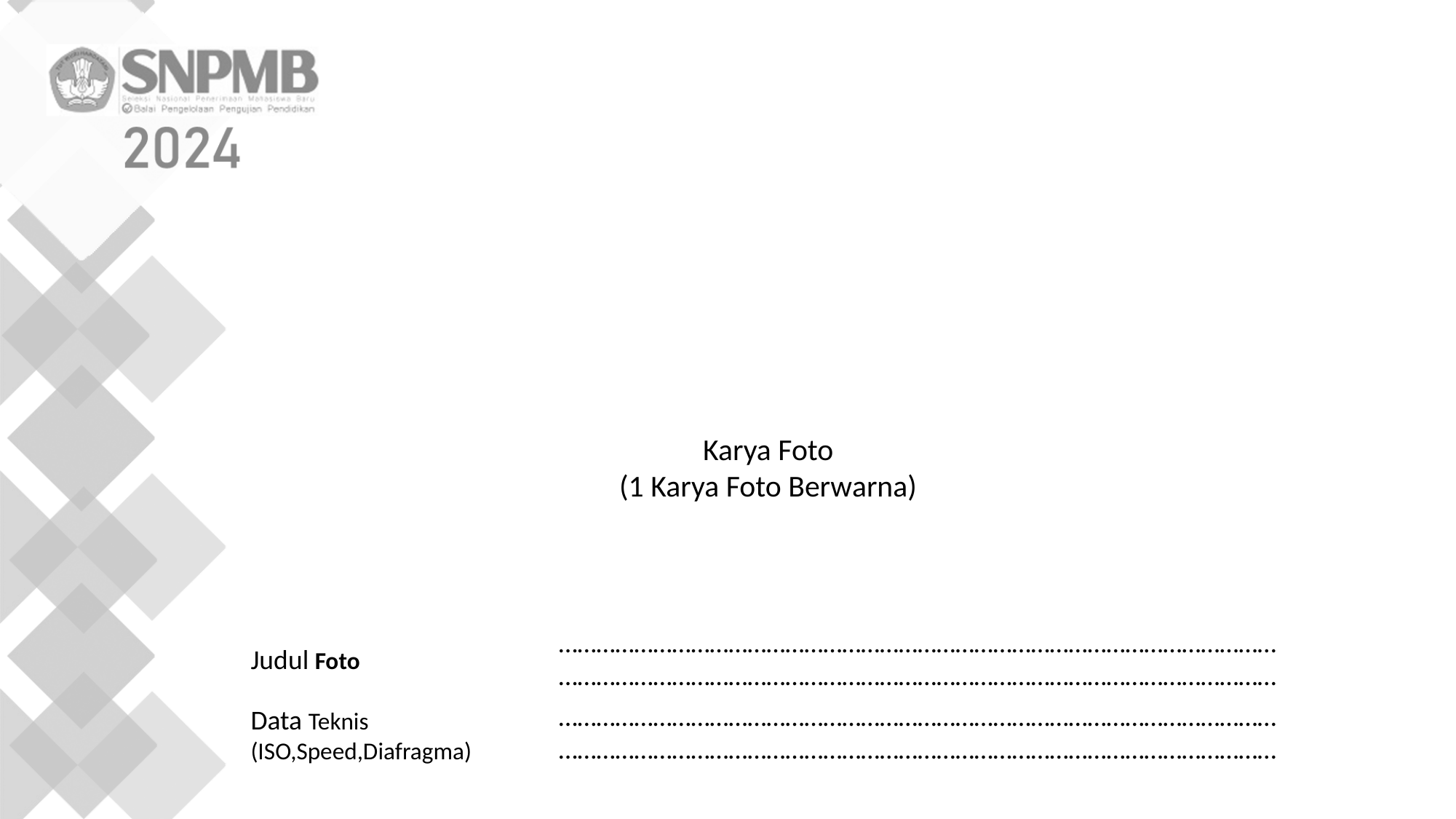

Karya Foto
(1 Karya Foto Berwarna)
…………………………………………………………………………………………………………………………………………………………………………………………………………
Judul Foto
…………………………………………………………………………………………………………………………………………………………………………………………………………
Data Teknis
(ISO,Speed,Diafragma)